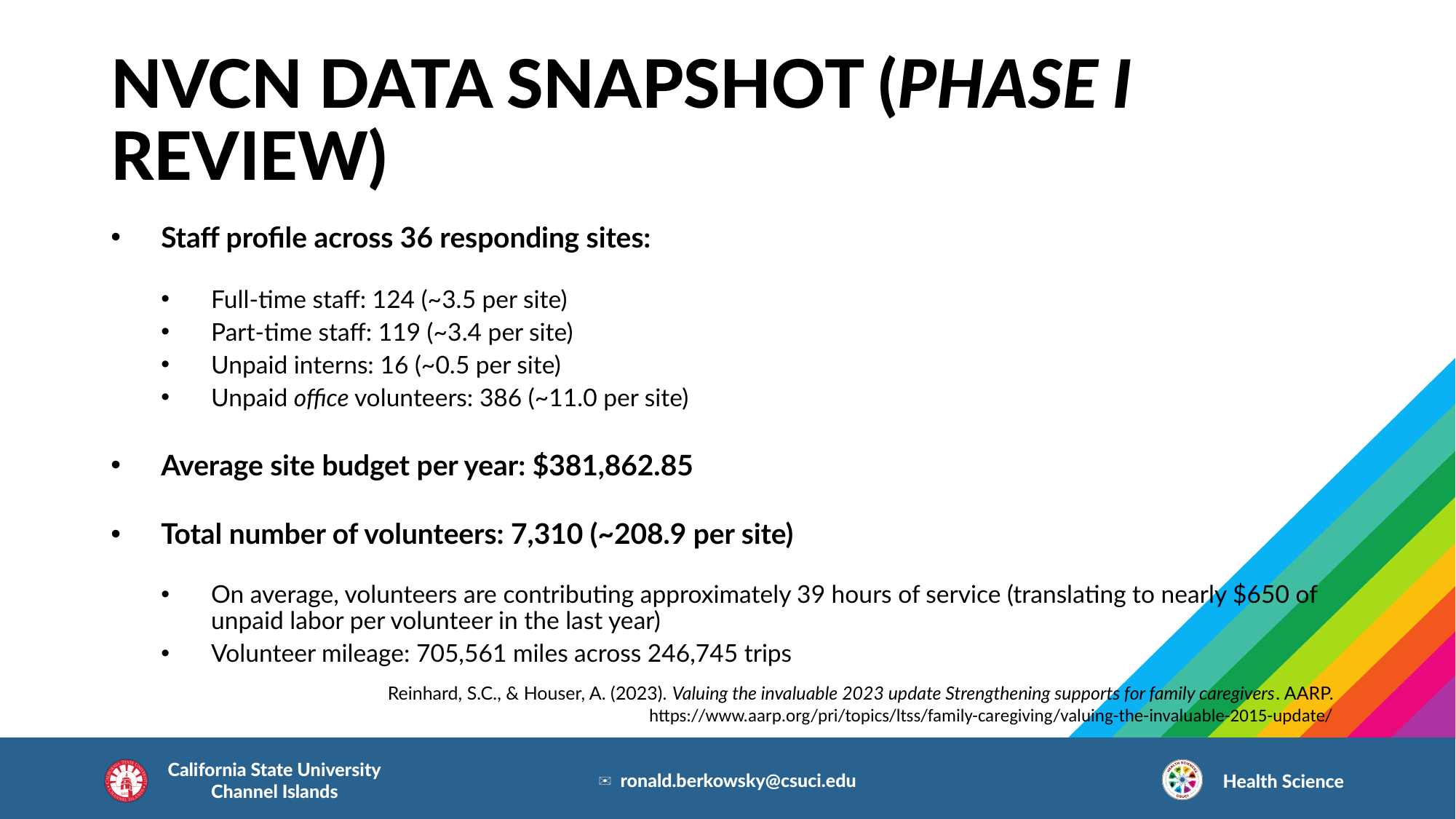

# NVCN Data Snapshot (Phase I Review)
Staff profile across 36 responding sites:

Full-time staff: 124 (~3.5 per site)
Part-time staff: 119 (~3.4 per site)
Unpaid interns: 16 (~0.5 per site)
Unpaid office volunteers: 386 (~11.0 per site)

Average site budget per year: $381,862.85

Total number of volunteers: 7,310 (~208.9 per site)

On average, volunteers are contributing approximately 39 hours of service (translating to nearly $650 of unpaid labor per volunteer in the last year)
Volunteer mileage: 705,561 miles across 246,745 trips
Reinhard, S.C., & Houser, A. (2023). Valuing the invaluable 2023 update Strengthening supports for family caregivers. AARP.
https://www.aarp.org/pri/topics/ltss/family-caregiving/valuing-the-invaluable-2015-update/